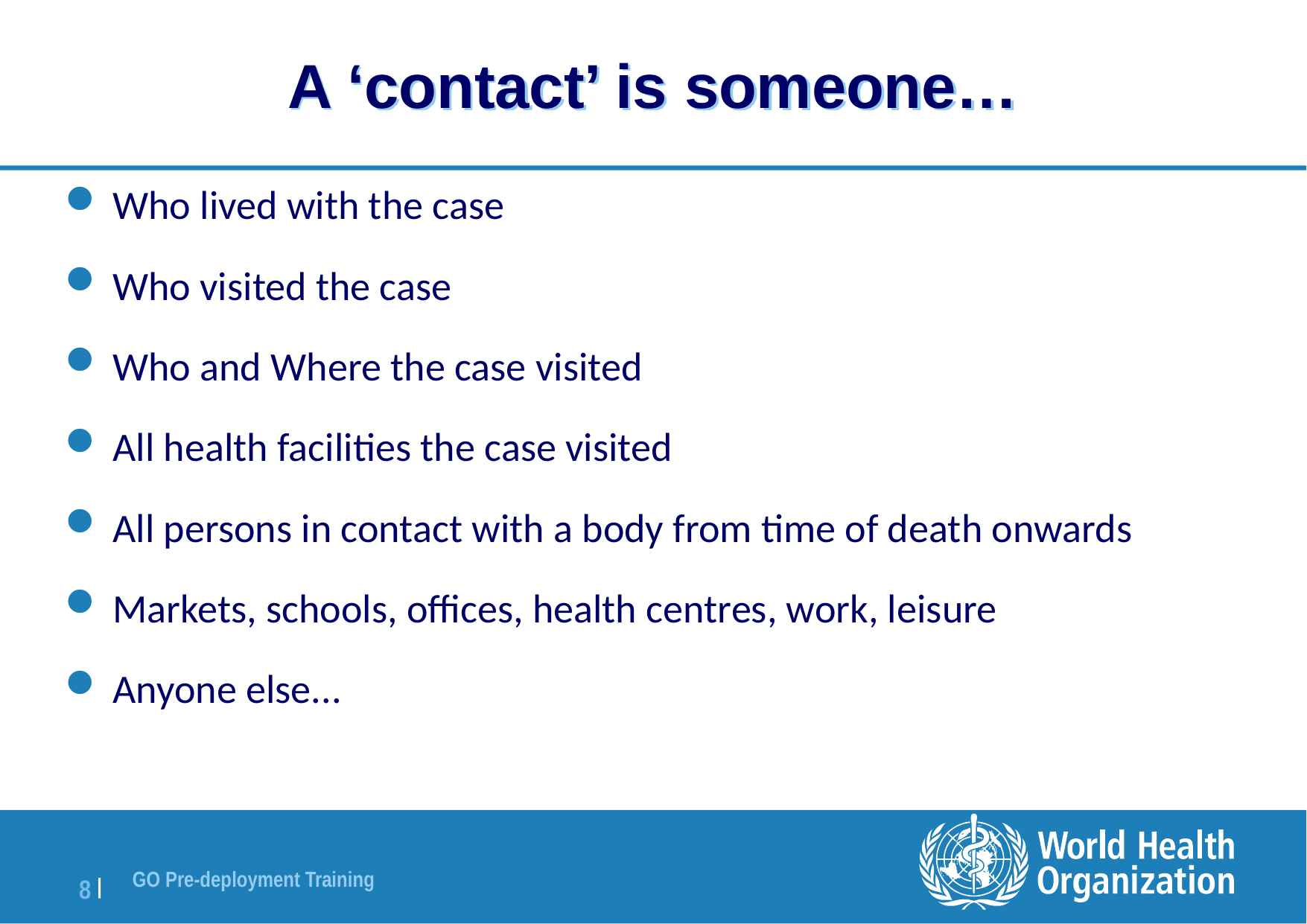

# A ‘contact’ is someone…
Who lived with the case
Who visited the case
Who and Where the case visited
All health facilities the case visited
All persons in contact with a body from time of death onwards
Markets, schools, offices, health centres, work, leisure
Anyone else...